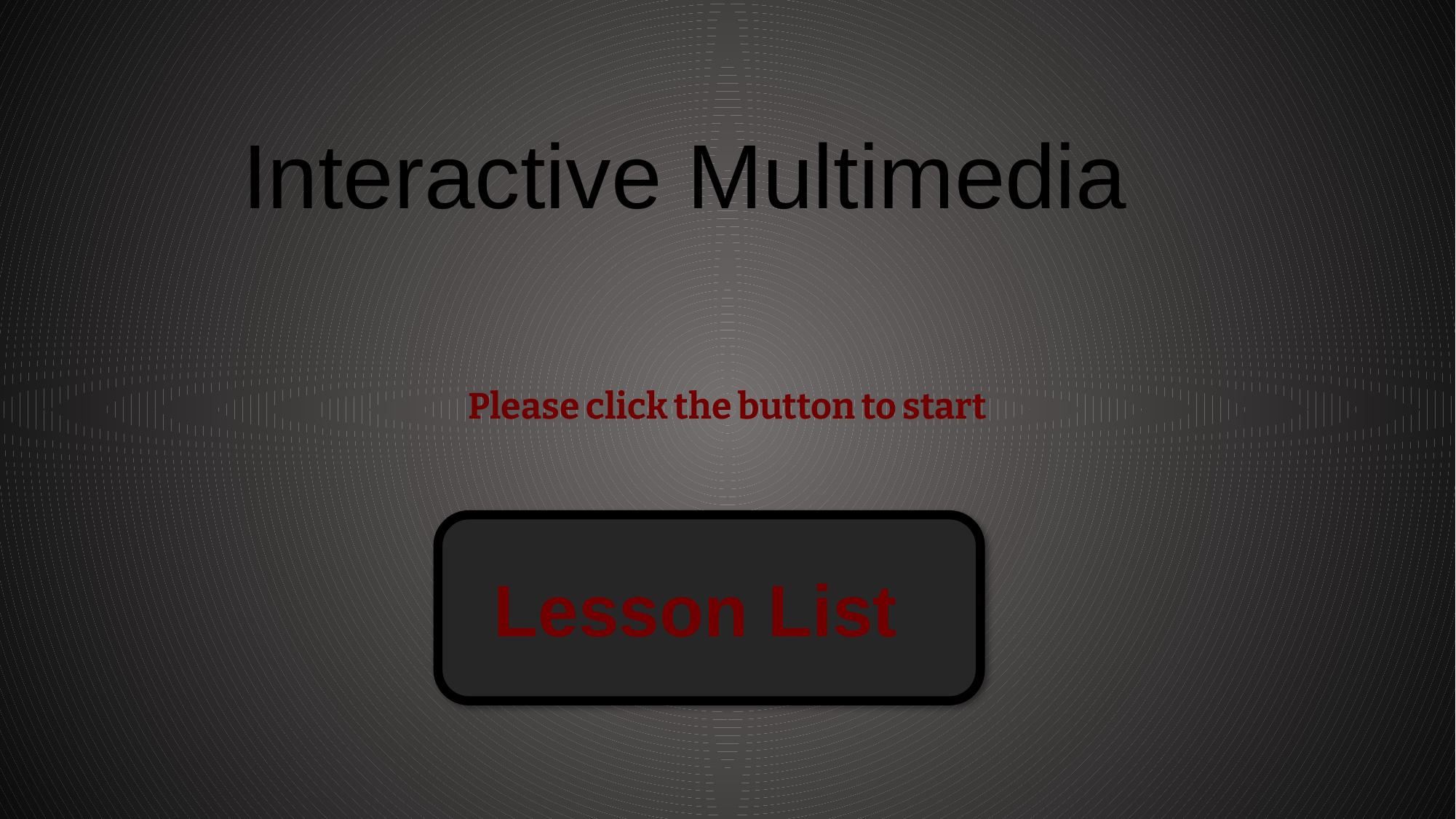

# Interactive Multimedia
Please click the button to start

Lesson List